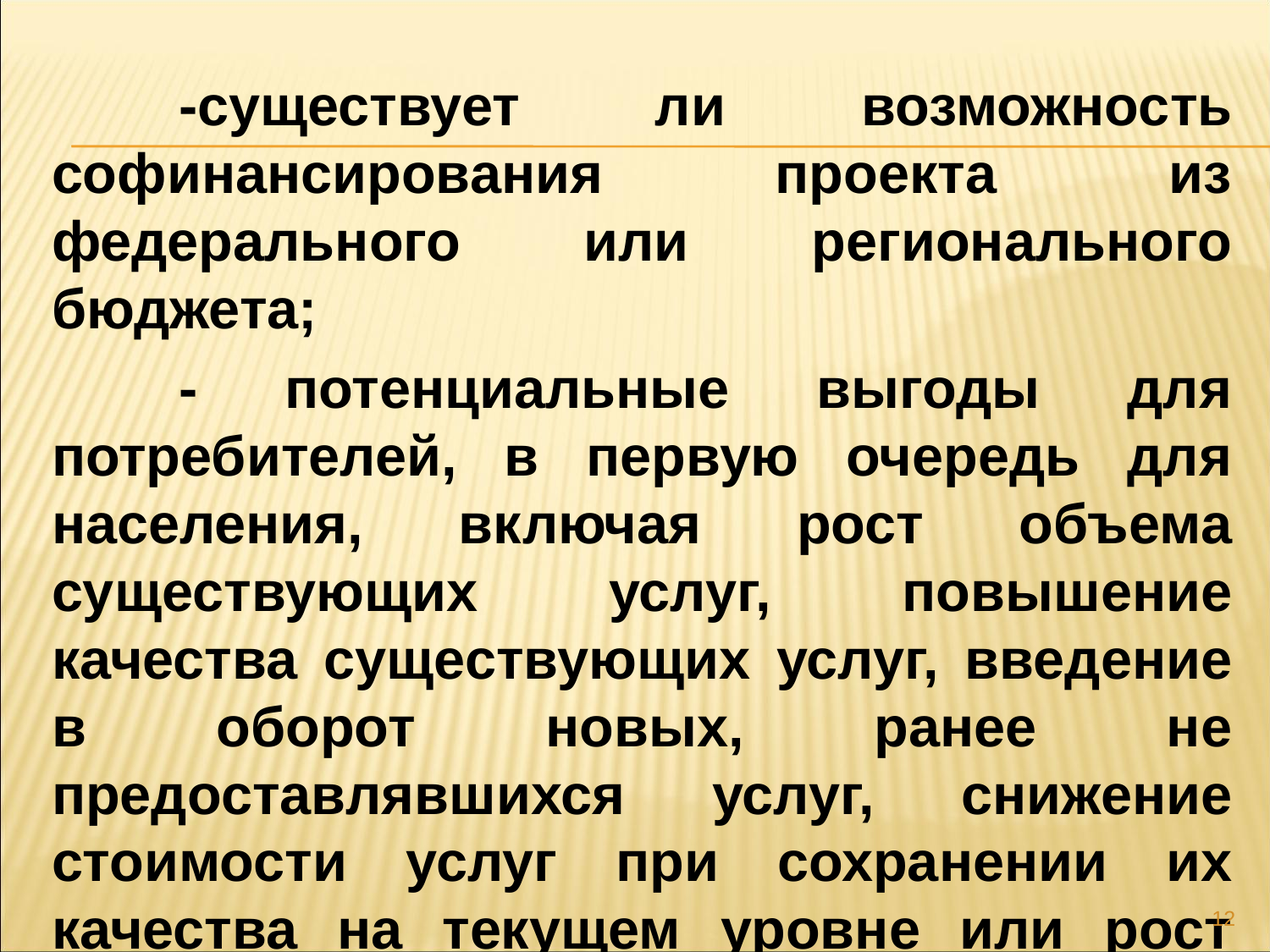

-существует ли возможность софинансирования проекта из федерального или регионального бюджета;
	- потенциальные выгоды для потребителей, в первую очередь для населения, включая рост объема существующих услуг, повышение качества существующих услуг, введение в оборот новых, ранее не предоставлявшихся услуг, снижение стоимости услуг при сохранении их качества на текущем уровне или рост стоимости услуг на фоне повышения их качества;

12